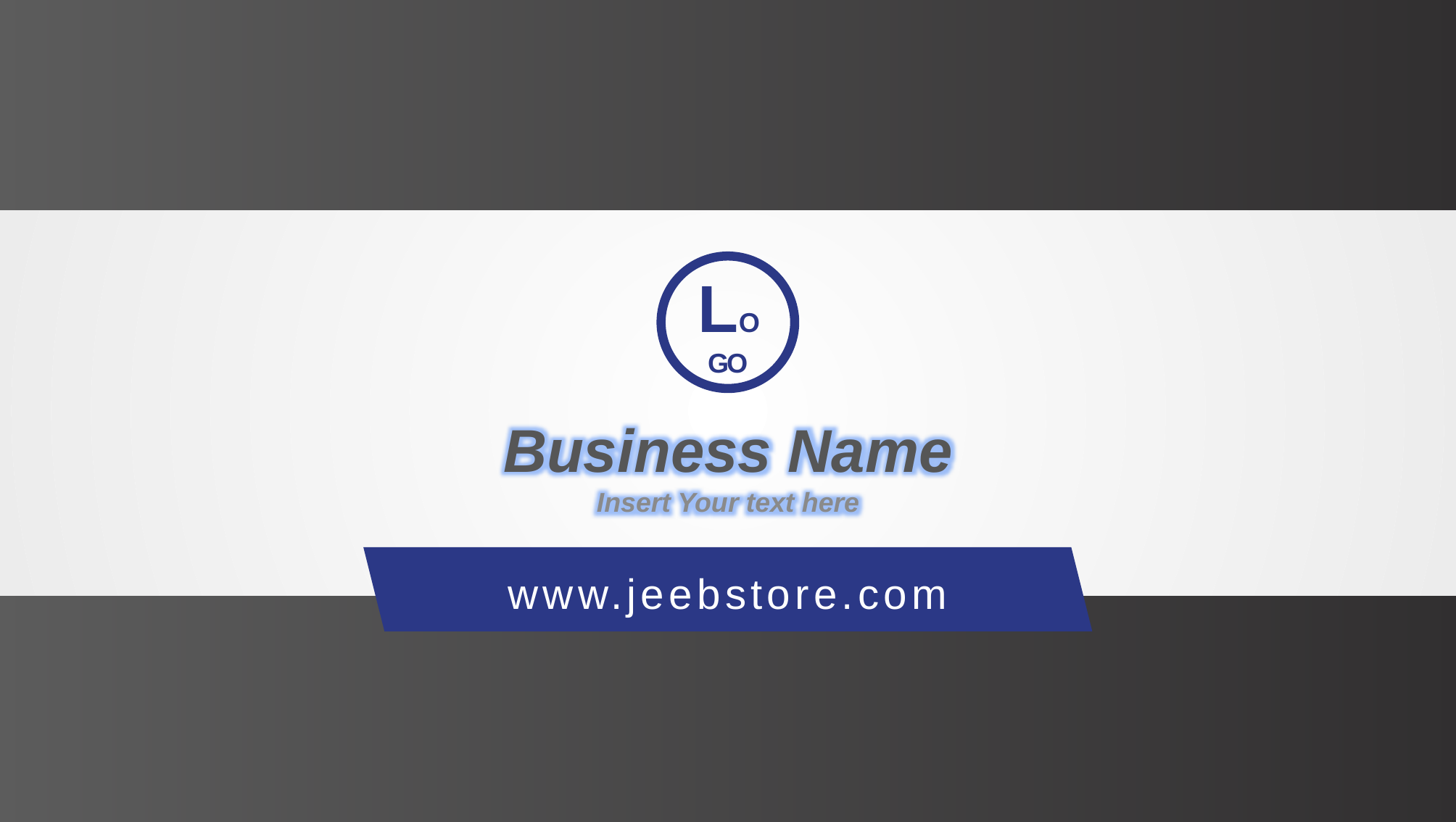

LOGO
Business Name
Insert Your text here

www.jeebstore.com